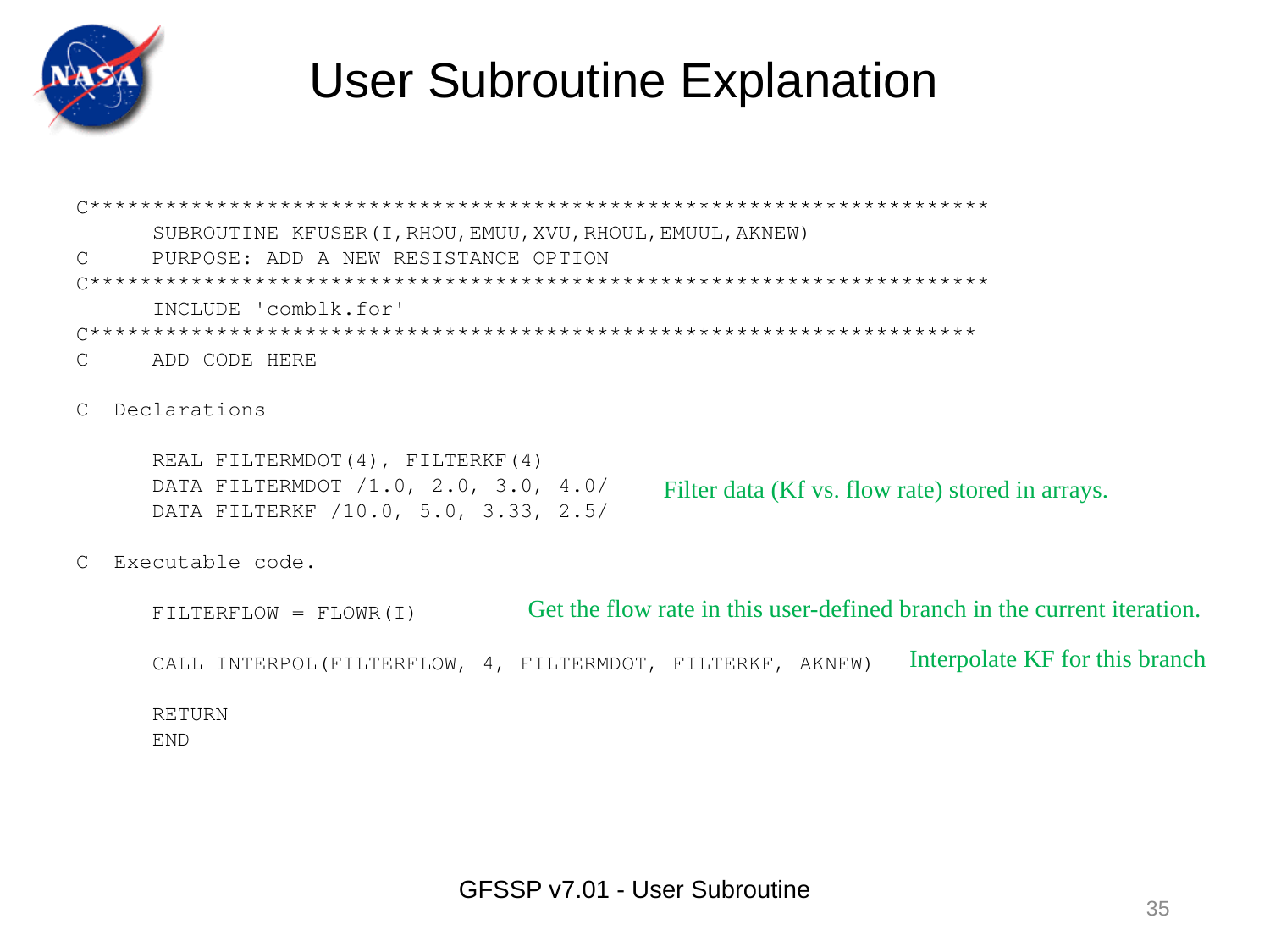

User Subroutine Explanation
C***********************************************************************
      SUBROUTINE KFUSER(I,RHOU,EMUU,XVU,RHOUL,EMUUL,AKNEW)
C     PURPOSE: ADD A NEW RESISTANCE OPTION
C***********************************************************************
      INCLUDE 'comblk.for'
C**********************************************************************
C     ADD CODE HERE

C  Declarations

      REAL FILTERMDOT(4), FILTERKF(4)
      DATA FILTERMDOT /1.0, 2.0, 3.0, 4.0/
      DATA FILTERKF /10.0, 5.0, 3.33, 2.5/

C  Executable code.

      FILTERFLOW = FLOWR(I)

      CALL INTERPOL(FILTERFLOW, 4, FILTERMDOT, FILTERKF, AKNEW)

      RETURN
      END
Filter data (Kf vs. flow rate) stored in arrays.
Get the flow rate in this user-defined branch in the current iteration.
Interpolate KF for this branch
GFSSP v7.01 - User Subroutine
35